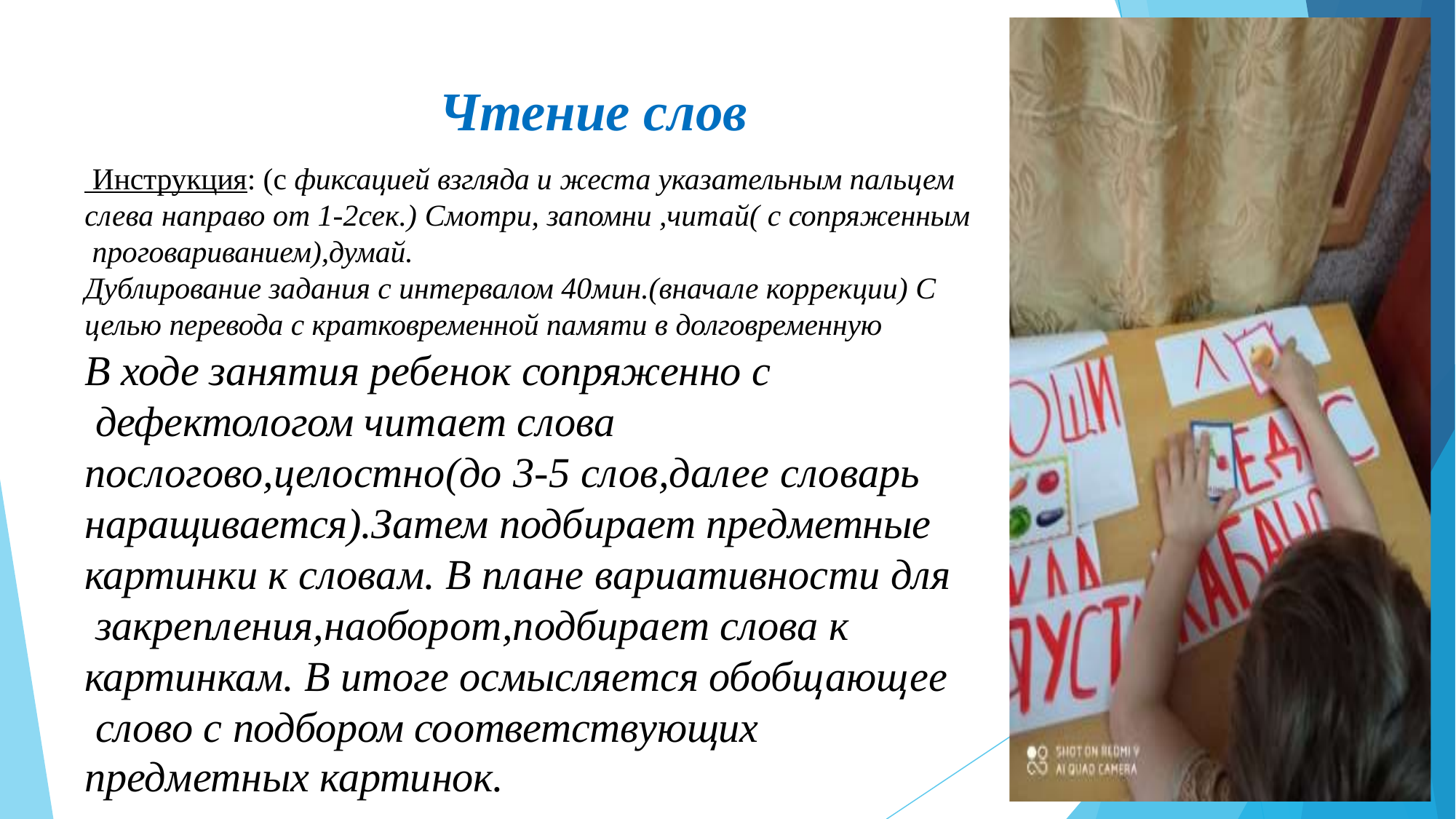

# Чтение слов
 Инструкция: (с фиксацией взгляда и жеста указательным пальцем  слева направо от 1-2сек.) Смотри, запомни ,читай( с сопряженным  проговариванием),думай.
Дублирование задания с интервалом 40мин.(вначале коррекции) С
целью перевода с кратковременной памяти в долговременную
В ходе занятия ребенок сопряженно с  дефектологом читает слова
послогово,целостно(до 3-5 слов,далее словарь  наращивается).Затем подбирает предметные
картинки к словам. В плане вариативности для  закрепления,наоборот,подбирает слова к
картинкам. В итоге осмысляется обобщающее  слово с подбором соответствующих
предметных картинок.